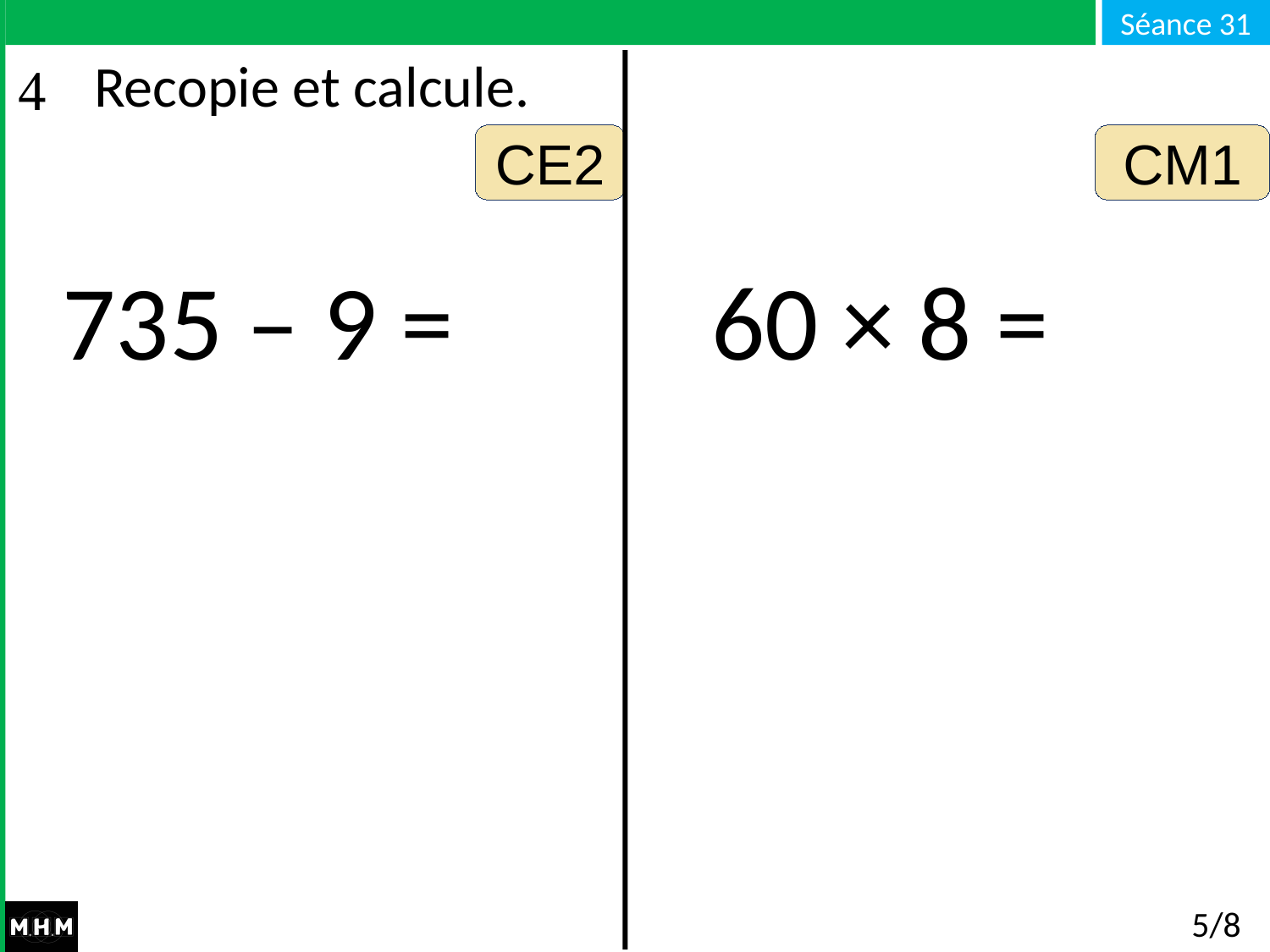

# Recopie et calcule.
CE2
CM1
735 – 9 =
60 × 8 =
5/8